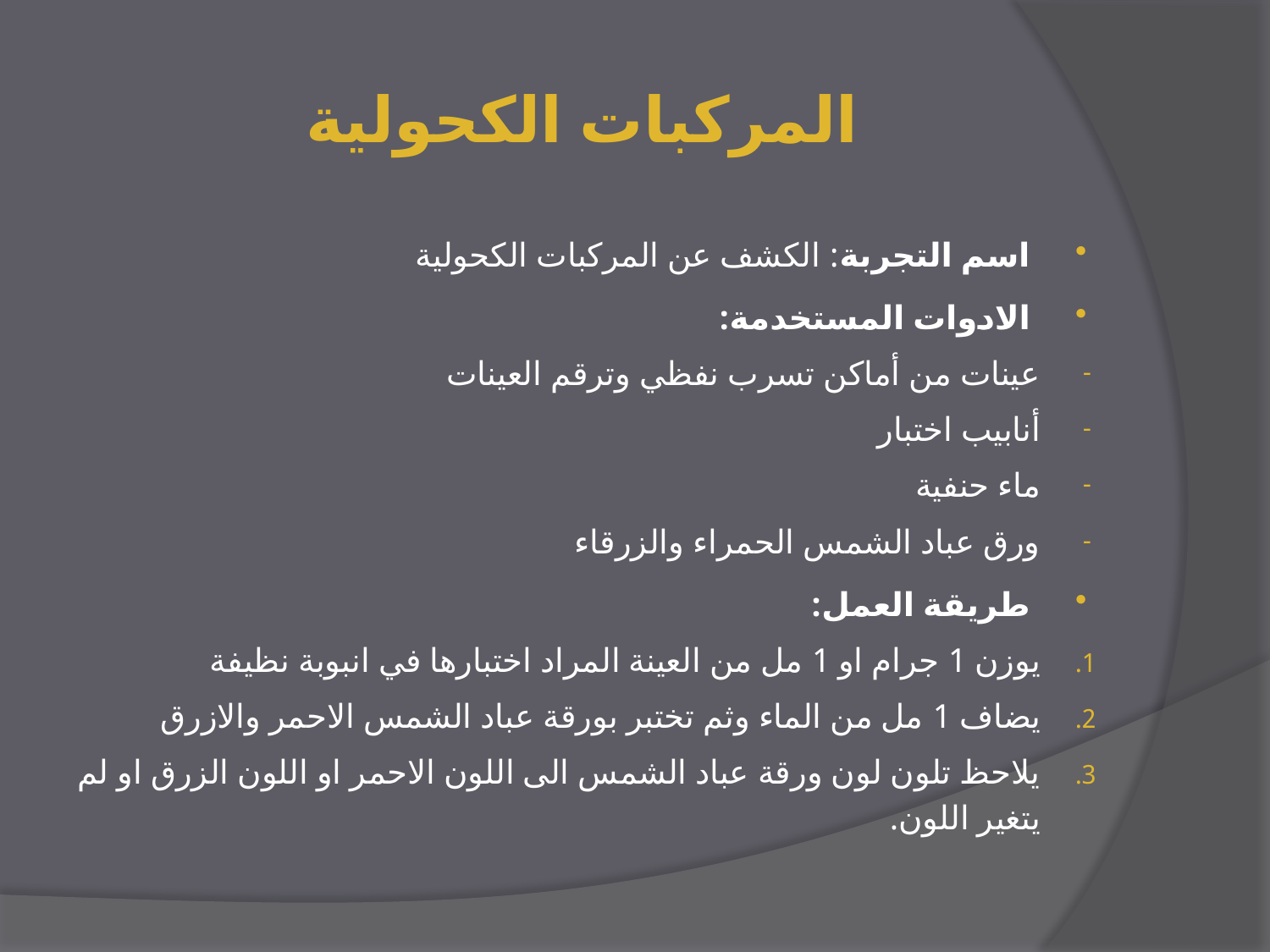

# المركبات الكحولية
اسم التجربة: الكشف عن المركبات الكحولية
الادوات المستخدمة:
عينات من أماكن تسرب نفظي وترقم العينات
أنابيب اختبار
ماء حنفية
ورق عباد الشمس الحمراء والزرقاء
طريقة العمل:
يوزن 1 جرام او 1 مل من العينة المراد اختبارها في انبوبة نظيفة
يضاف 1 مل من الماء وثم تختبر بورقة عباد الشمس الاحمر والازرق
يلاحظ تلون لون ورقة عباد الشمس الى اللون الاحمر او اللون الزرق او لم يتغير اللون.